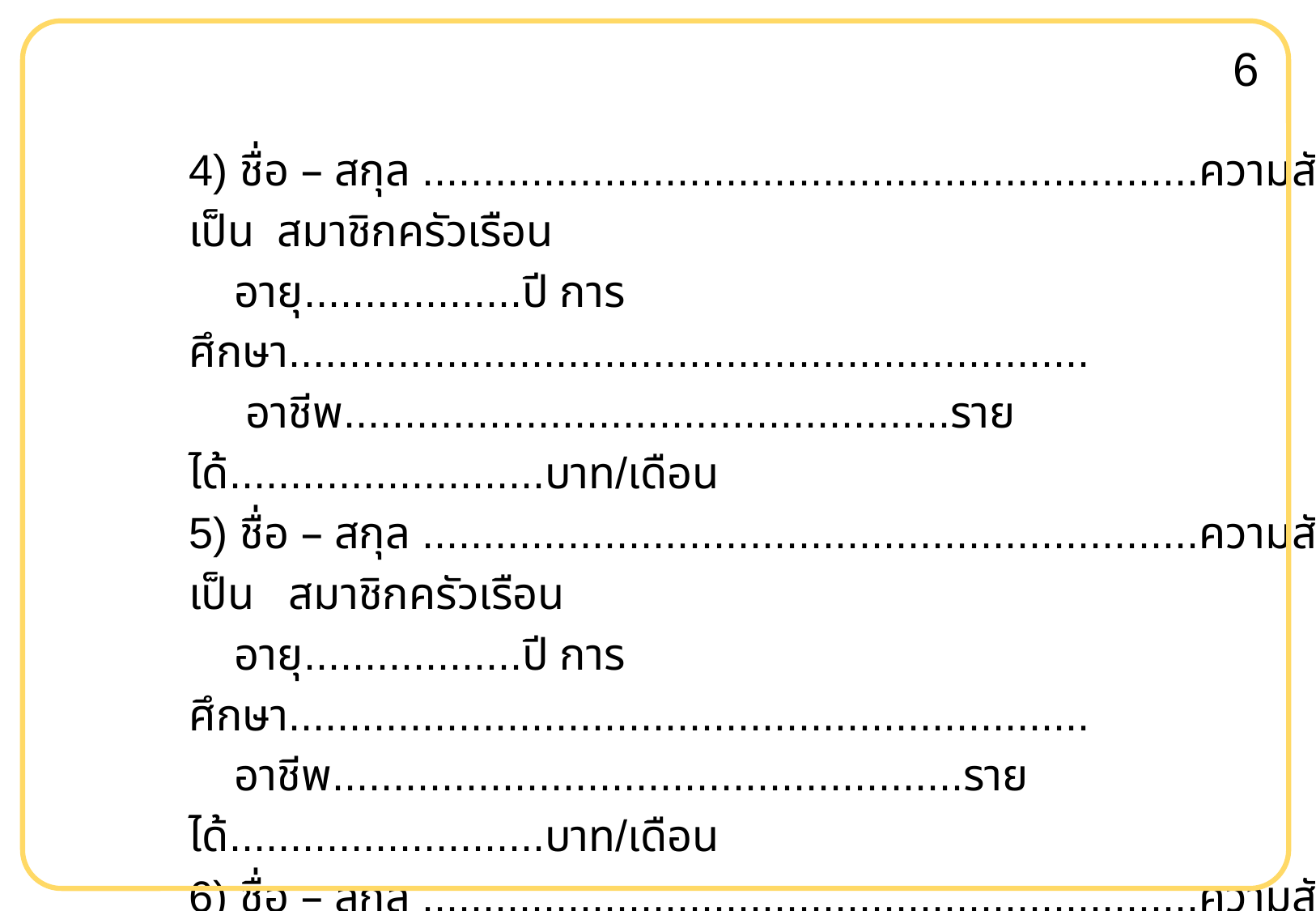

6
4) ชื่อ – สกุล ................................................................ความสัมพันธ์เป็น  สมาชิกครัวเรือน
    อายุ..................ปี การศึกษา..................................................................
     อาชีพ..................................................รายได้..........................บาท/เดือน
5) ชื่อ – สกุล ................................................................ความสัมพันธ์เป็น   สมาชิกครัวเรือน
    อายุ..................ปี การศึกษา..................................................................
    อาชีพ....................................................รายได้..........................บาท/เดือน
6) ชื่อ – สกุล ................................................................ความสัมพันธ์เป็น  สมาชิกครัวเรือน
    อายุ..................ปี การศึกษา..................................................................
    อาชีพ.....................................................รายได้..........................บาท/เดือน